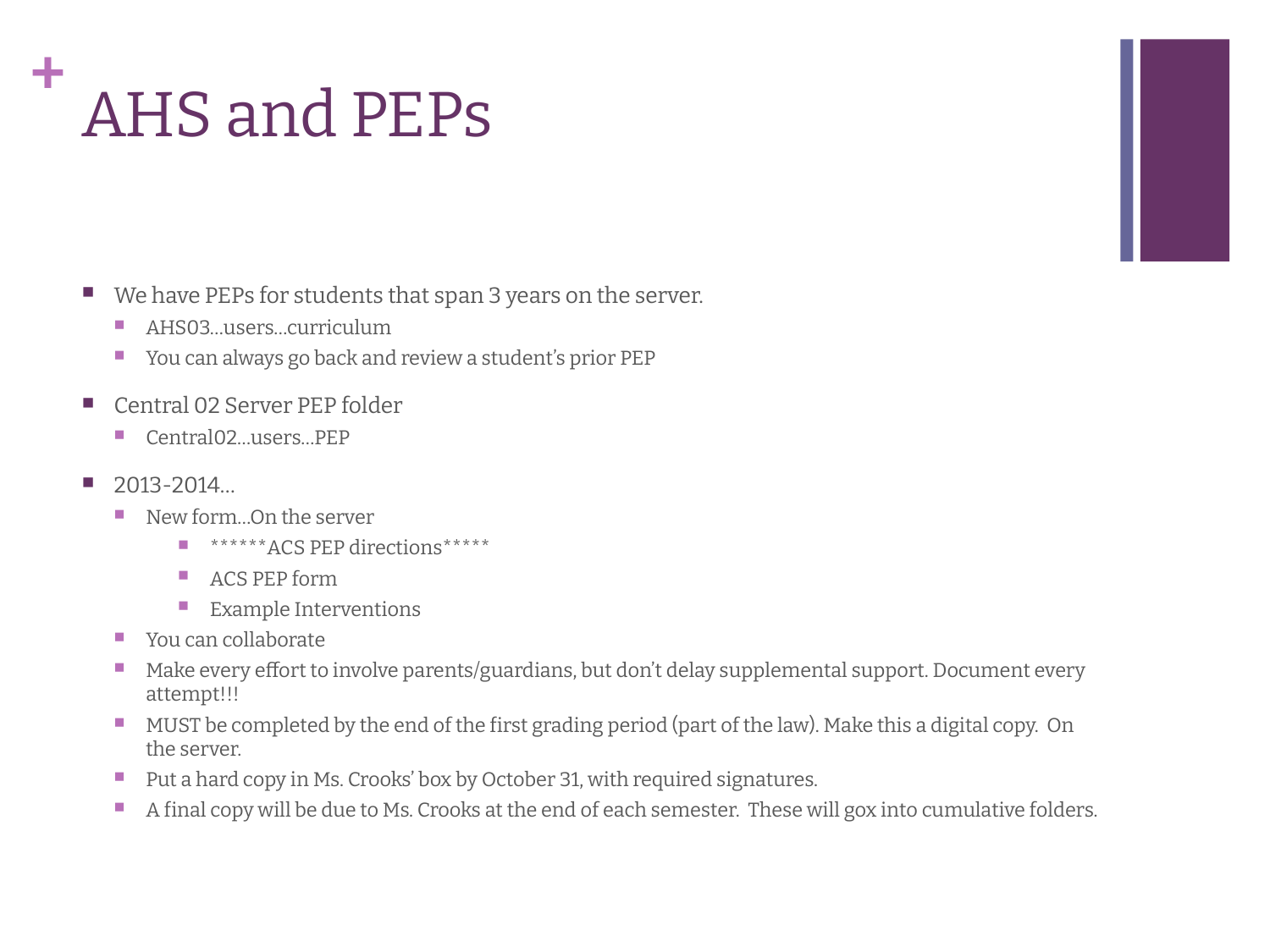

# AHS and PEPs
We have PEPs for students that span 3 years on the server.
AHS03…users…curriculum
You can always go back and review a student’s prior PEP
Central 02 Server PEP folder
Central02…users…PEP
2013-2014…
New form…On the server
******ACS PEP directions*****
ACS PEP form
Example Interventions
You can collaborate
Make every effort to involve parents/guardians, but don’t delay supplemental support. Document every attempt!!!
MUST be completed by the end of the first grading period (part of the law). Make this a digital copy.  On the server.
Put a hard copy in Ms. Crooks’ box by October 31, with required signatures.
A final copy will be due to Ms. Crooks at the end of each semester.  These will gox into cumulative folders.